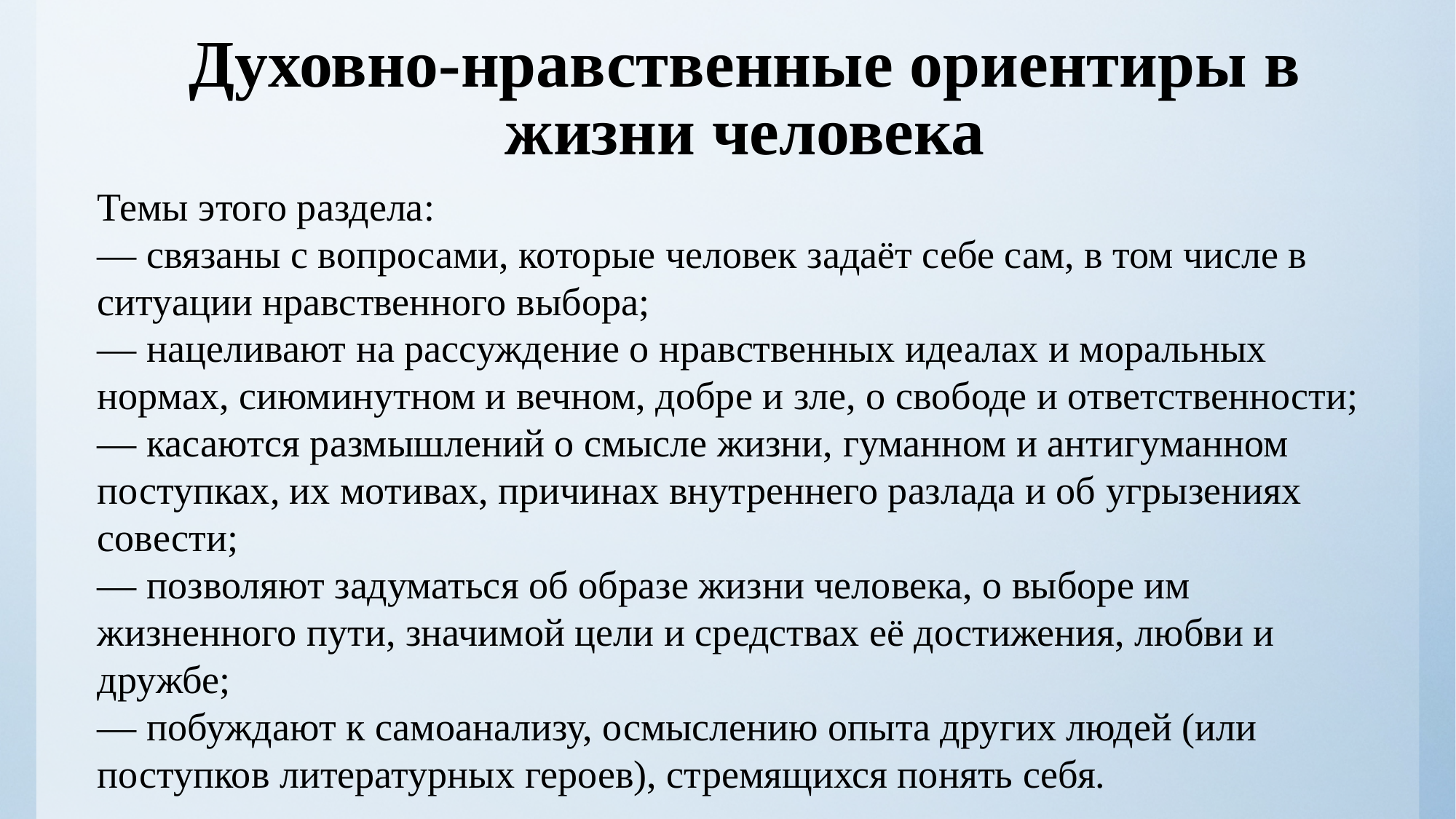

# Духовно-нравственные ориентиры в жизни человека
Темы этого раздела:
— связаны с вопросами, которые человек задаёт себе сам, в том числе в ситуации нравственного выбора;
— нацеливают на рассуждение о нравственных идеалах и моральных нормах, сиюминутном и вечном, добре и зле, о свободе и ответственности;
— касаются размышлений о смысле жизни, гуманном и антигуманном поступках, их мотивах, причинах внутреннего разлада и об угрызениях совести;
— позволяют задуматься об образе жизни человека, о выборе им жизненного пути, значимой цели и средствах её достижения, любви и дружбе;
— побуждают к самоанализу, осмыслению опыта других людей (или поступков литературных героев), стремящихся понять себя.